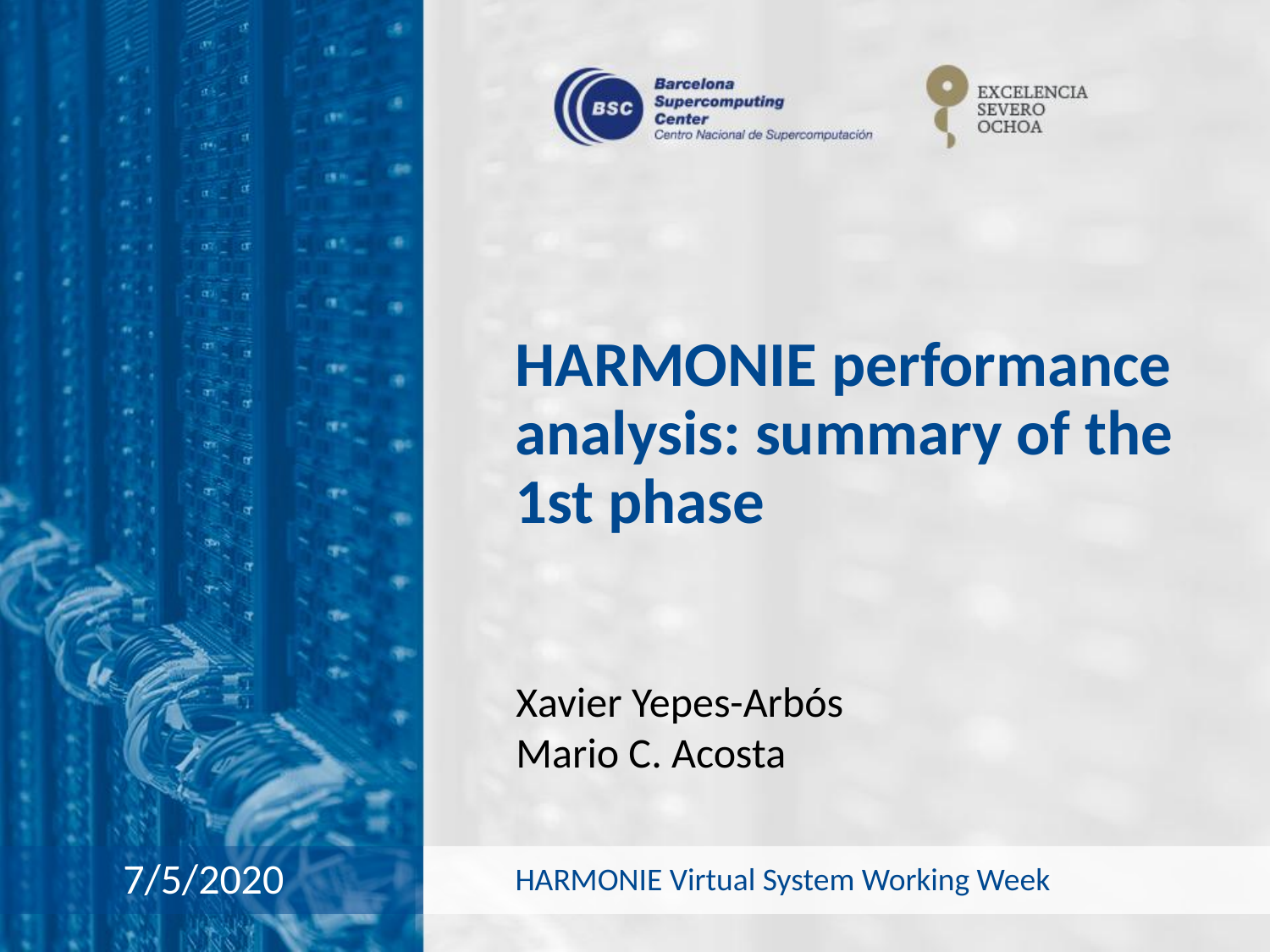

# HARMONIE performance analysis: summary of the 1st phase
Xavier Yepes-Arbós
Mario C. Acosta
HARMONIE Virtual System Working Week
7/5/2020